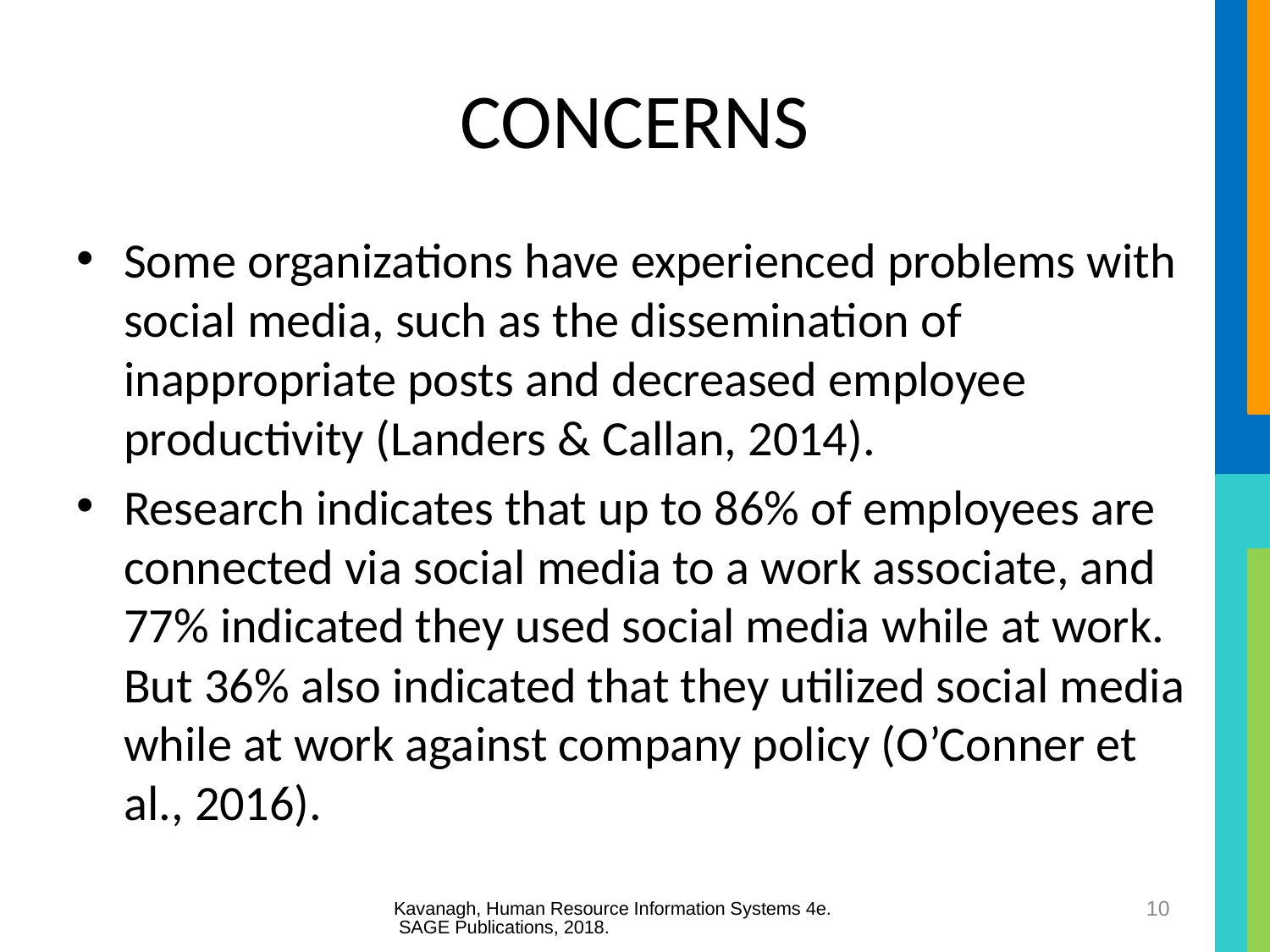

# CONCERNS
Some organizations have experienced problems with social media, such as the dissemination of inappropriate posts and decreased employee productivity (Landers & Callan, 2014).
Research indicates that up to 86% of employees are connected via social media to a work associate, and 77% indicated they used social media while at work. But 36% also indicated that they utilized social media while at work against company policy (O’Conner et al., 2016).
Kavanagh, Human Resource Information Systems 4e. SAGE Publications, 2018.
10